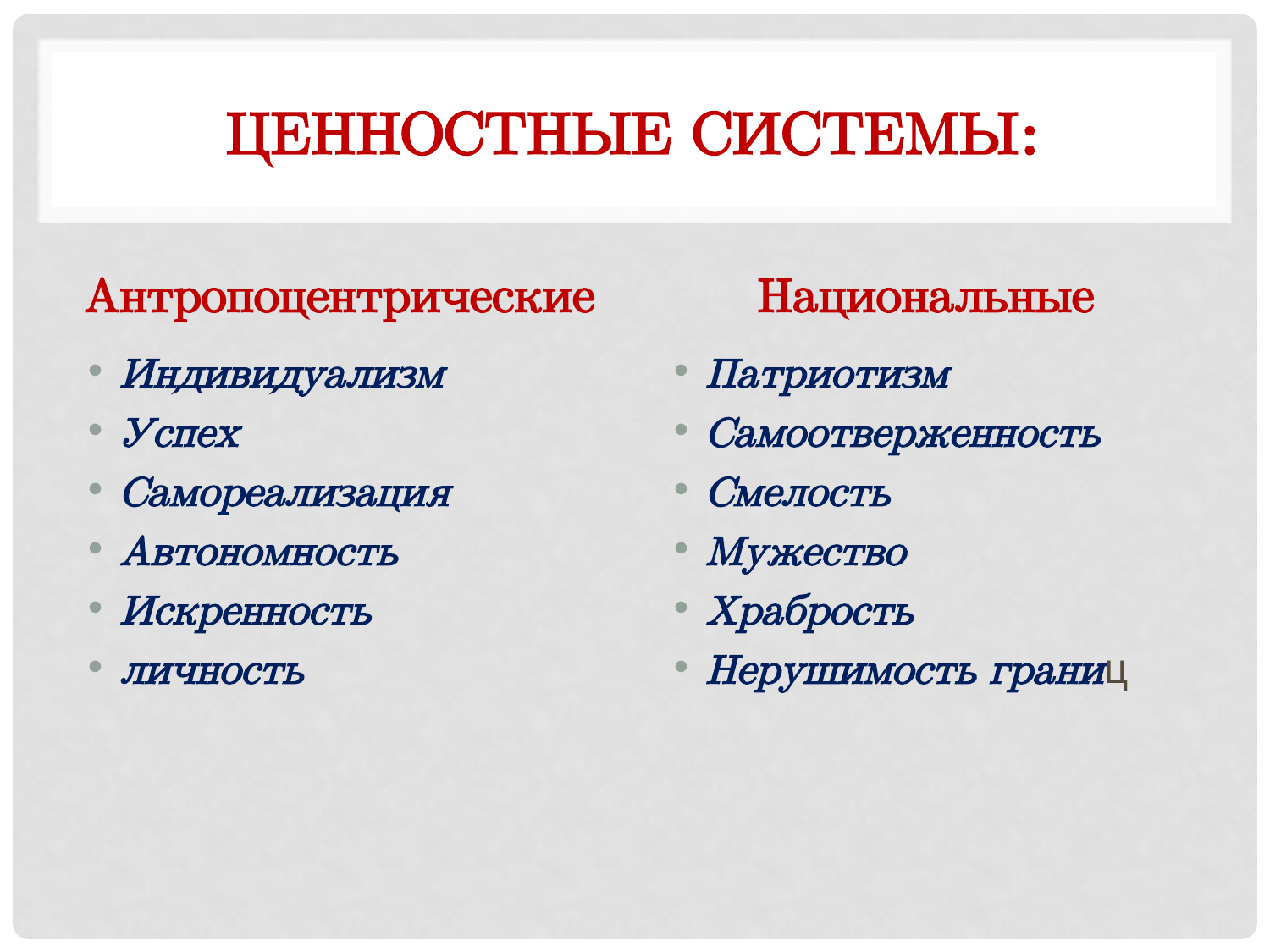

# ЦЕННОСТНЫЕ СИСТЕМЫ:
Антропоцентрические
Национальные
Индивидуализм
Успех
Самореализация
Автономность
Искренность
личность
Патриотизм
Самоотверженность
Смелость
Мужество
Храбрость
Нерушимость границ